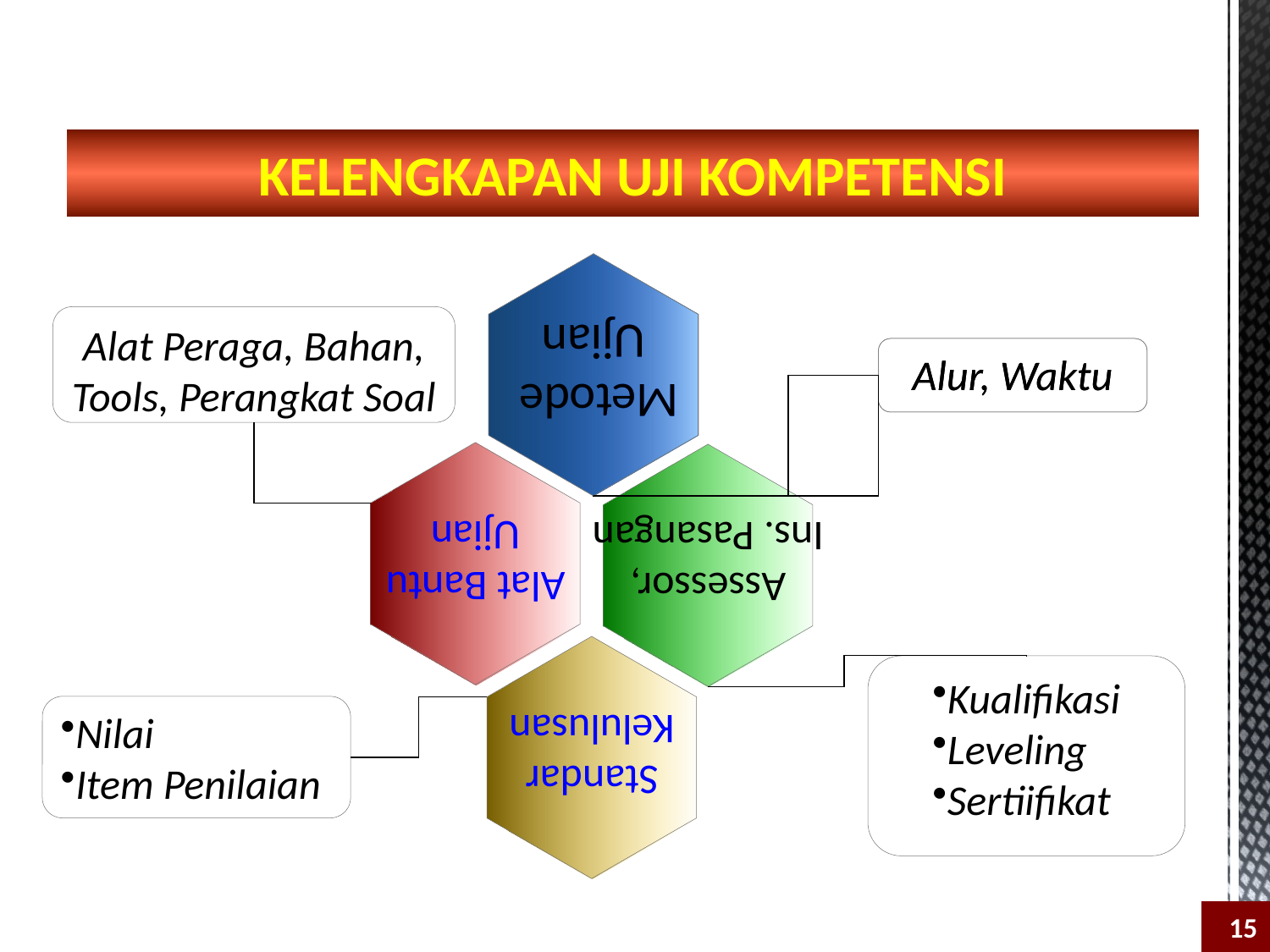

KELENGKAPAN UJI KOMPETENSI
Metode
Ujian
Metode
Ujian
Metode
Ujian
Alat Peraga, Bahan, Tools, Perangkat Soal
Alur, Waktu
Alur, Waktu
Alat Bantu
Ujian
Assessor,
Ins. Pasangan
Standar
Kelulusan
Kualifikasi
Leveling
Sertiifikat
Nilai
Item Penilaian
15